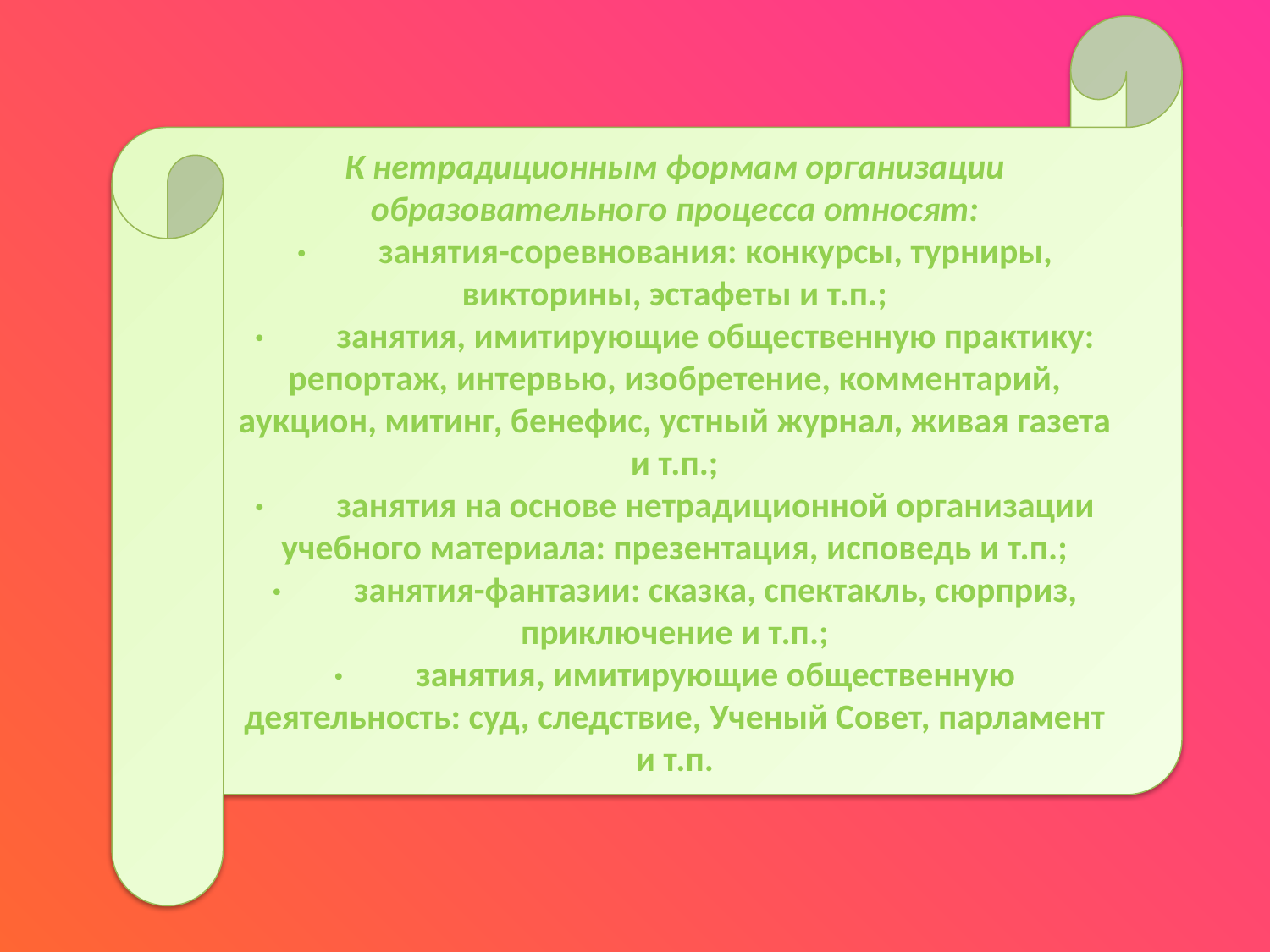

К нетрадиционным формам организации образовательного процесса относят:
·         занятия-соревнования: конкурсы, турниры, викторины, эстафеты и т.п.;
·         занятия, имитирующие общественную практику: репортаж, интервью, изобретение, комментарий, аукцион, митинг, бенефис, устный журнал, живая газета и т.п.;
·         занятия на основе нетрадиционной организации учебного материала: презентация, исповедь и т.п.;
·         занятия-фантазии: сказка, спектакль, сюрприз, приключение и т.п.;
·         занятия, имитирующие общественную деятельность: суд, следствие, Ученый Совет, парламент и т.п.